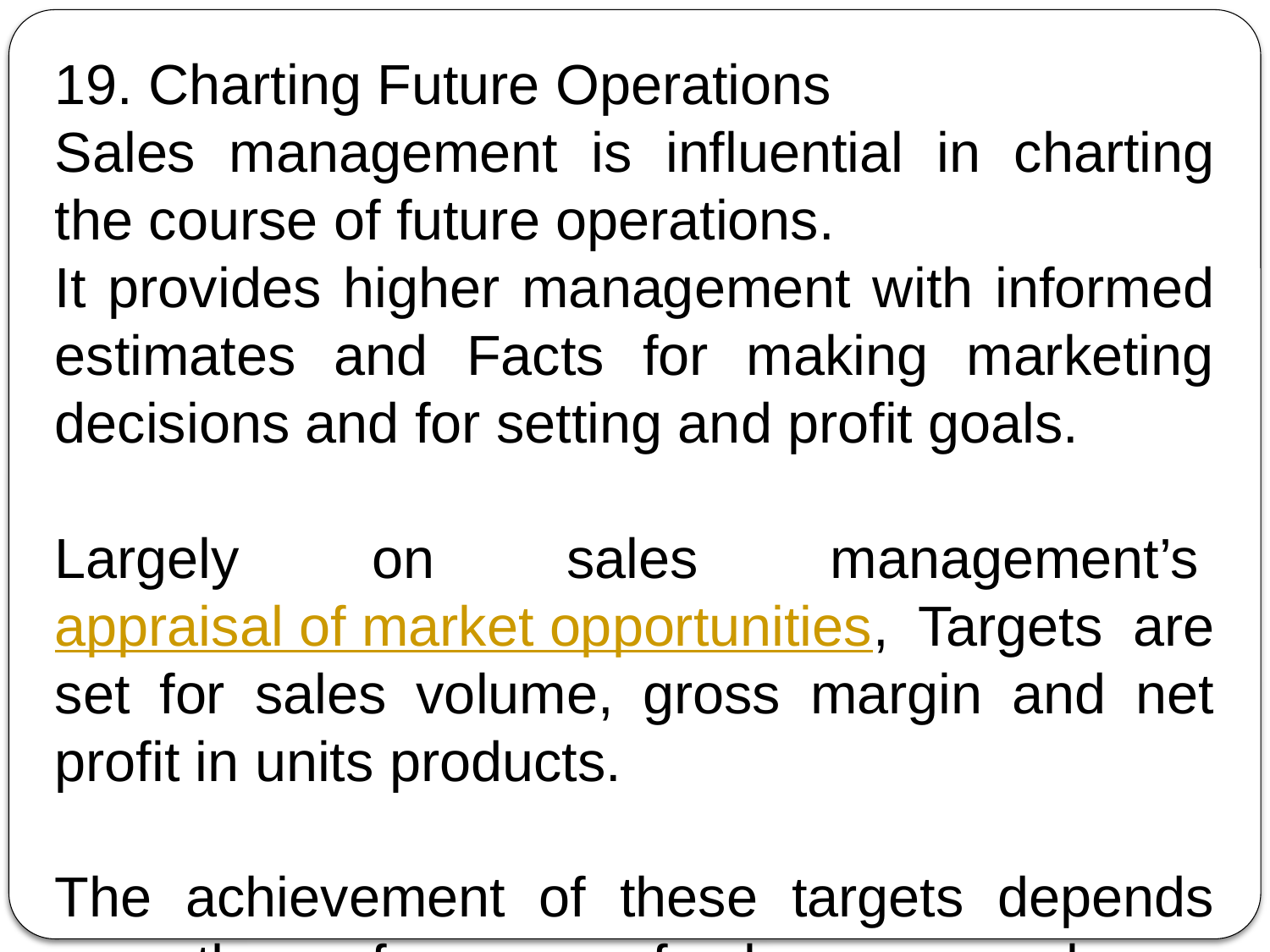

19. Charting Future Operations
Sales management is influential in charting the course of future operations.
It provides higher management with informed estimates and Facts for making marketing decisions and for setting and profit goals.

Largely on sales management’s appraisal of market opportunities, Targets are set for sales volume, gross margin and net profit in units products.

The achievement of these targets depends upon the performance of sales personnel